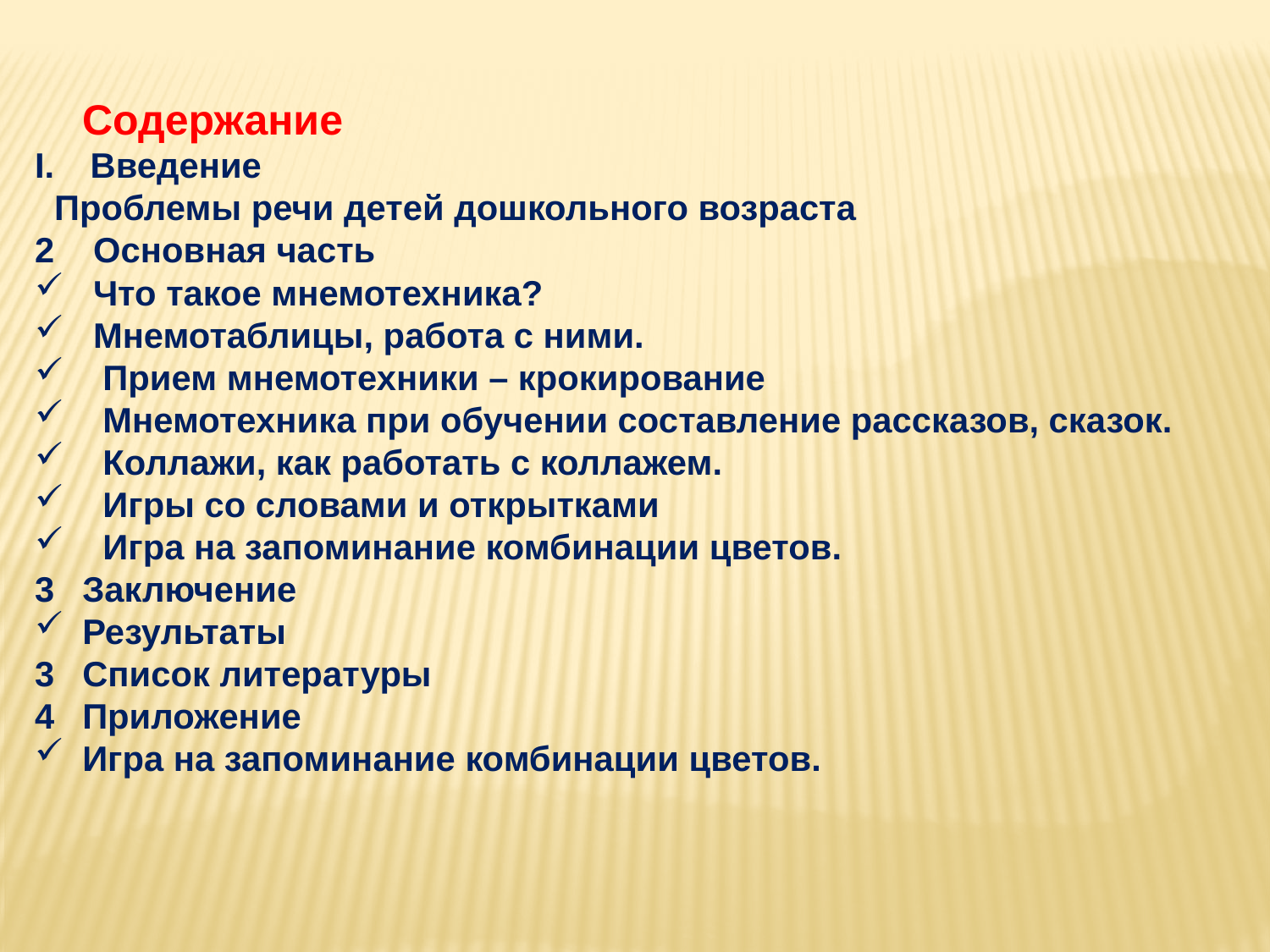

Содержание
Введение
  Проблемы речи детей дошкольного возраста
2    Основная часть
   Что такое мнемотехника?
   Мнемотаблицы, работа с ними.
    Прием мнемотехники – крокирование
    Мнемотехника при обучении составление рассказов, сказок.
    Коллажи, как работать с коллажем.
    Игры со словами и открытками
    Игра на запоминание комбинации цветов.
Заключение
Результаты
Список литературы
Приложение
Игра на запоминание комбинации цветов.